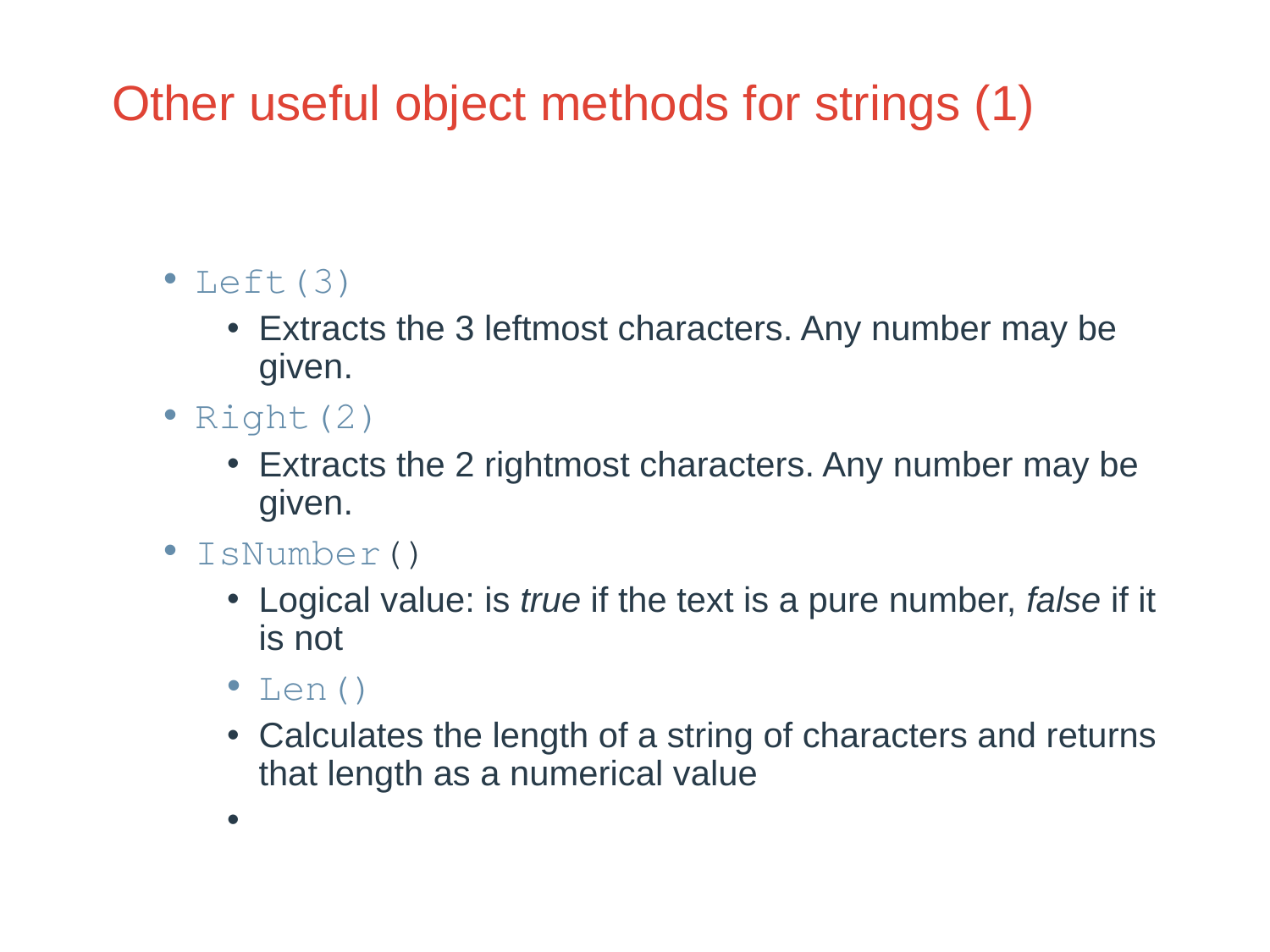

# Other useful object methods for strings (1)
Left(3)
Extracts the 3 leftmost characters. Any number may be given.
Right(2)
Extracts the 2 rightmost characters. Any number may be given.
IsNumber()
Logical value: is true if the text is a pure number, false if it is not
Len()
Calculates the length of a string of characters and returns that length as a numerical value